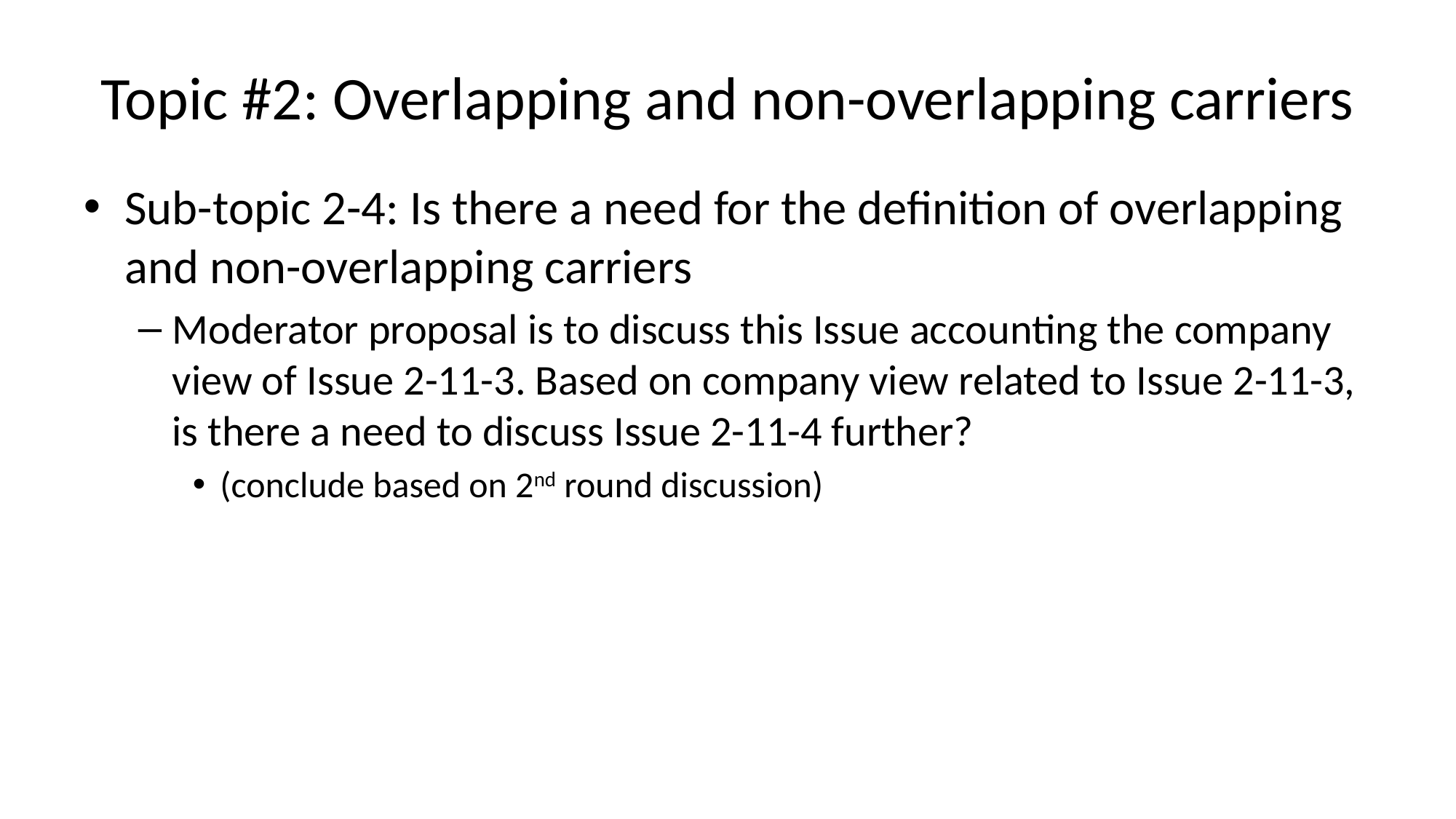

# Topic #2: Overlapping and non-overlapping carriers
Sub-topic 2-4: Is there a need for the definition of overlapping and non-overlapping carriers
Moderator proposal is to discuss this Issue accounting the company view of Issue 2-11-3. Based on company view related to Issue 2-11-3, is there a need to discuss Issue 2-11-4 further?
(conclude based on 2nd round discussion)